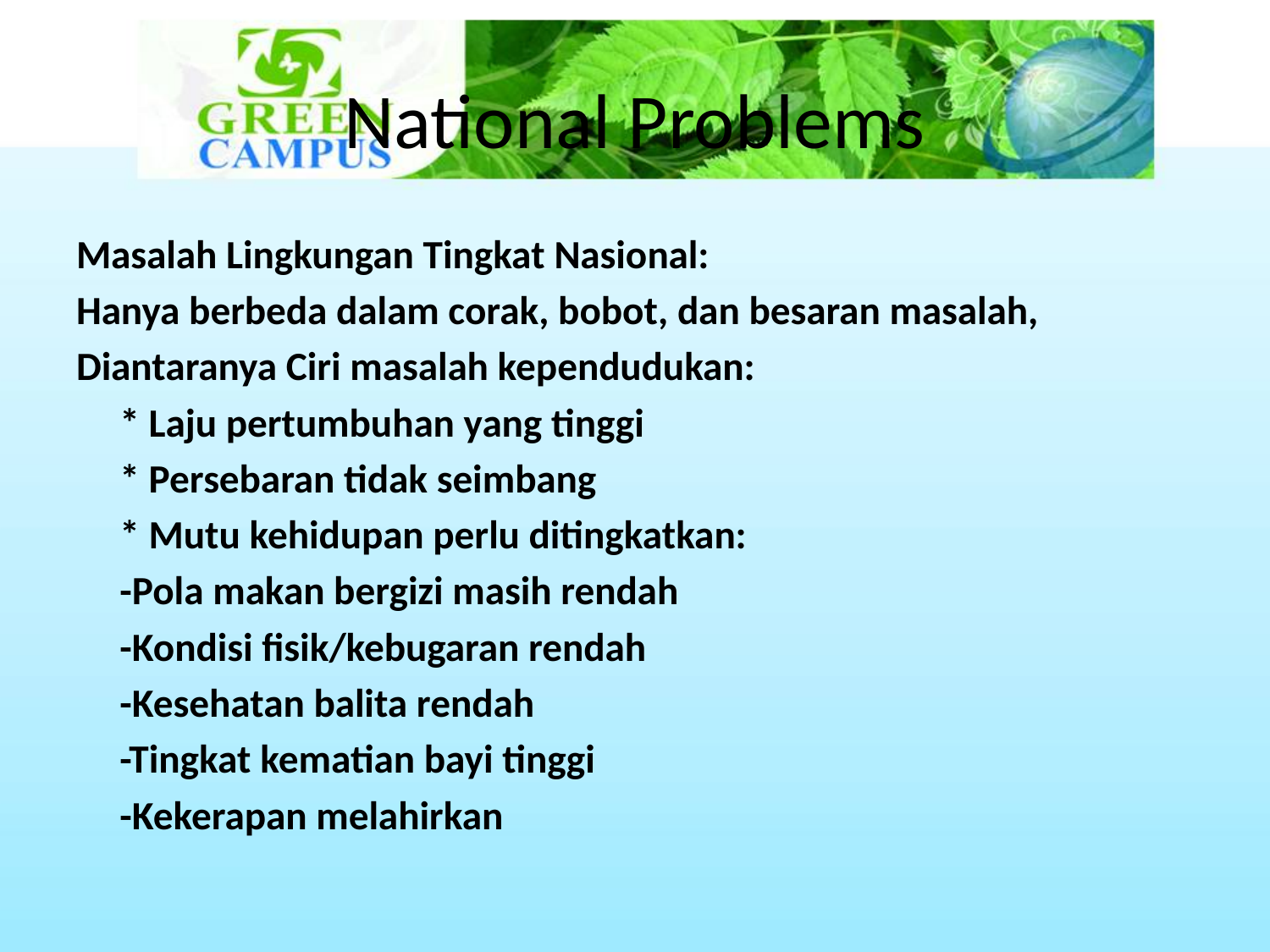

# National Problems
Masalah Lingkungan Tingkat Nasional:
Hanya berbeda dalam corak, bobot, dan besaran masalah,
Diantaranya Ciri masalah kependudukan:
	* Laju pertumbuhan yang tinggi
	* Persebaran tidak seimbang
	* Mutu kehidupan perlu ditingkatkan:
		-Pola makan bergizi masih rendah
		-Kondisi fisik/kebugaran rendah
		-Kesehatan balita rendah
		-Tingkat kematian bayi tinggi
		-Kekerapan melahirkan